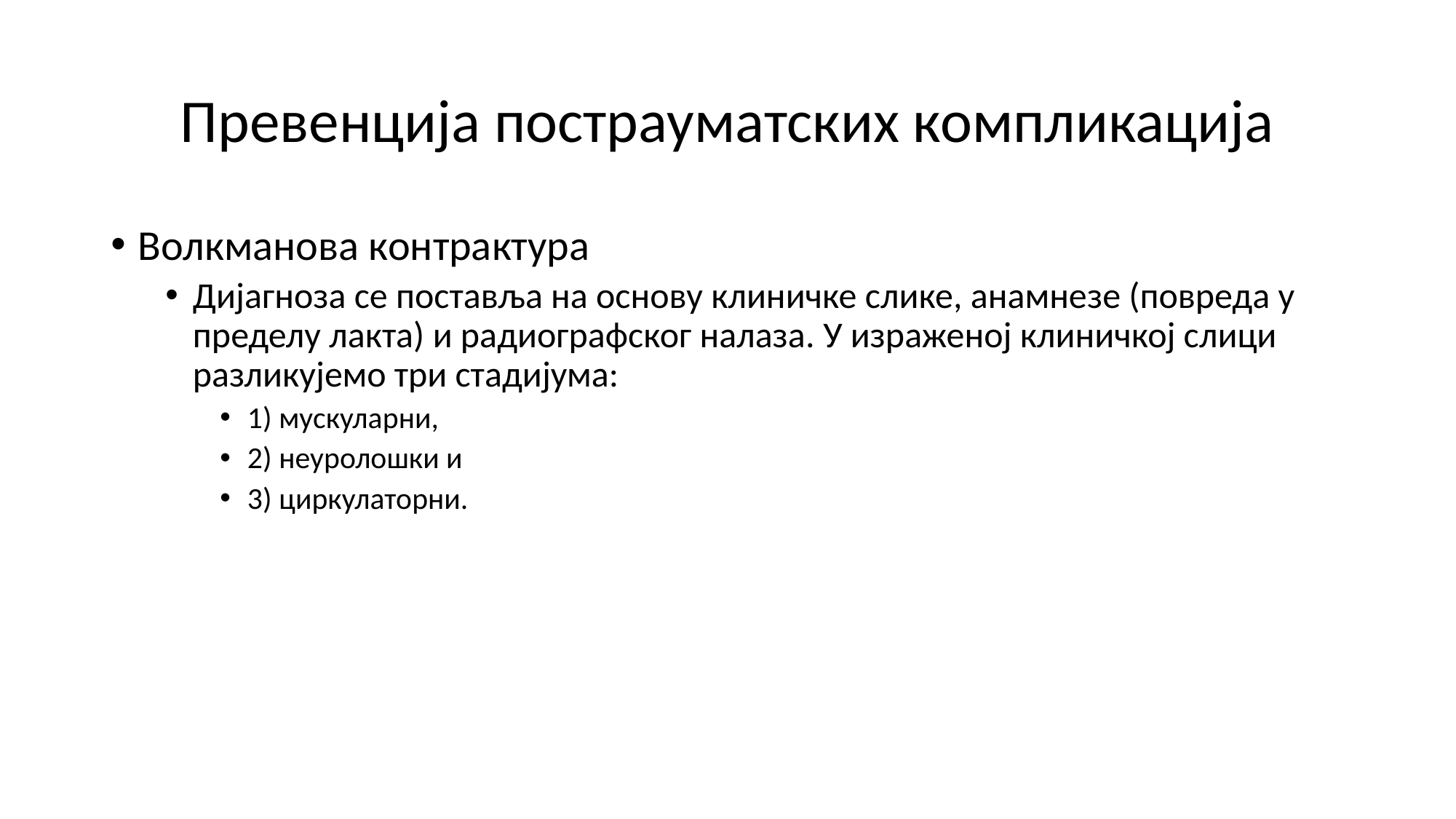

# Превенција пострауматских компликација
Волкманова контрактура
Дијагноза се поставља на основу клиничке слике, анамнезе (повреда у пределу лакта) и радиографског налаза. У израженој клиничкој слици разликујемо три стадијума:
1) мускуларни,
2) неуролошки и
3) циркулаторни.